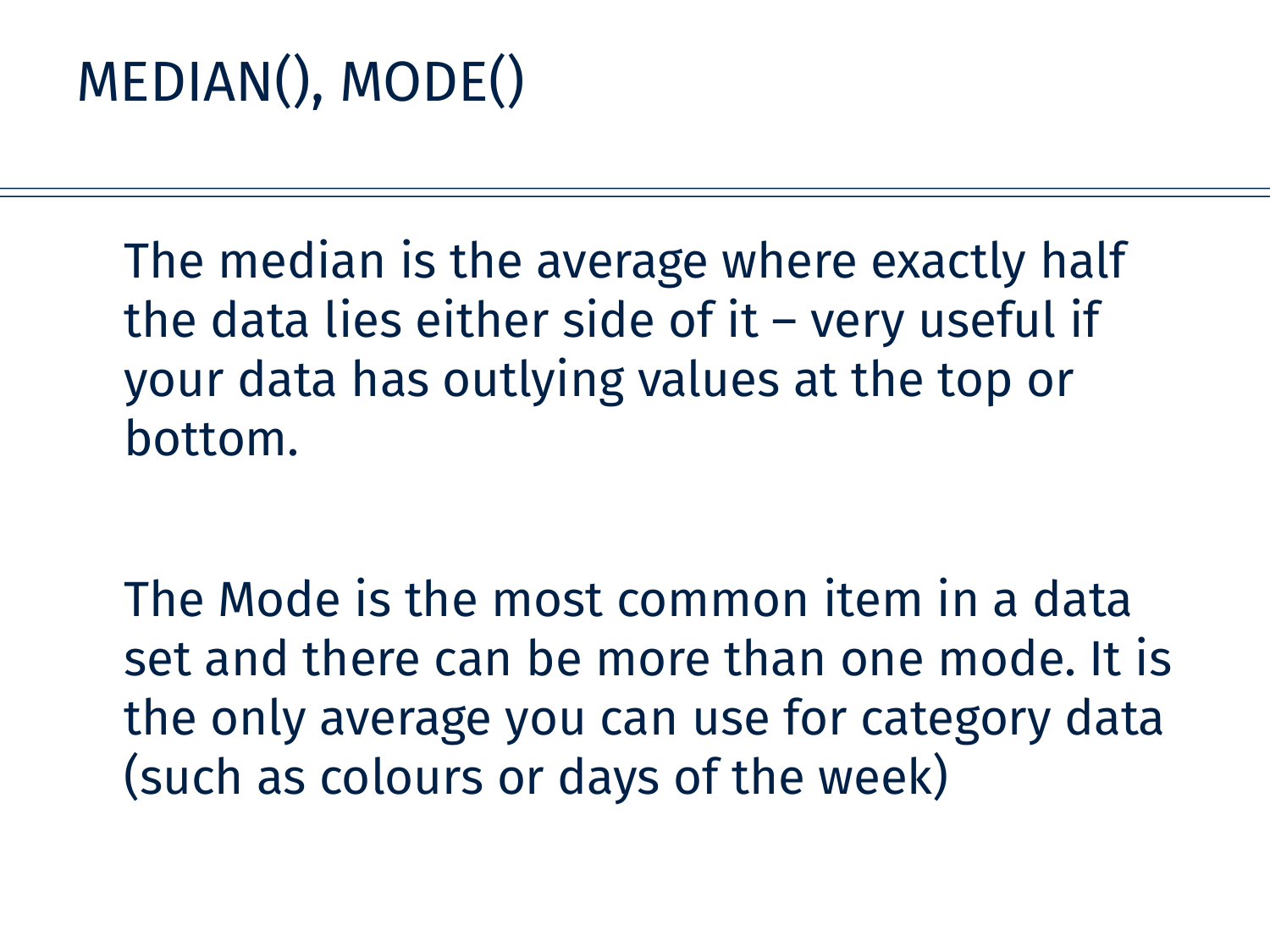

# MEDIAN(), MODE()
	The median is the average where exactly half the data lies either side of it – very useful if your data has outlying values at the top or bottom.

	The Mode is the most common item in a data set and there can be more than one mode. It is the only average you can use for category data (such as colours or days of the week)